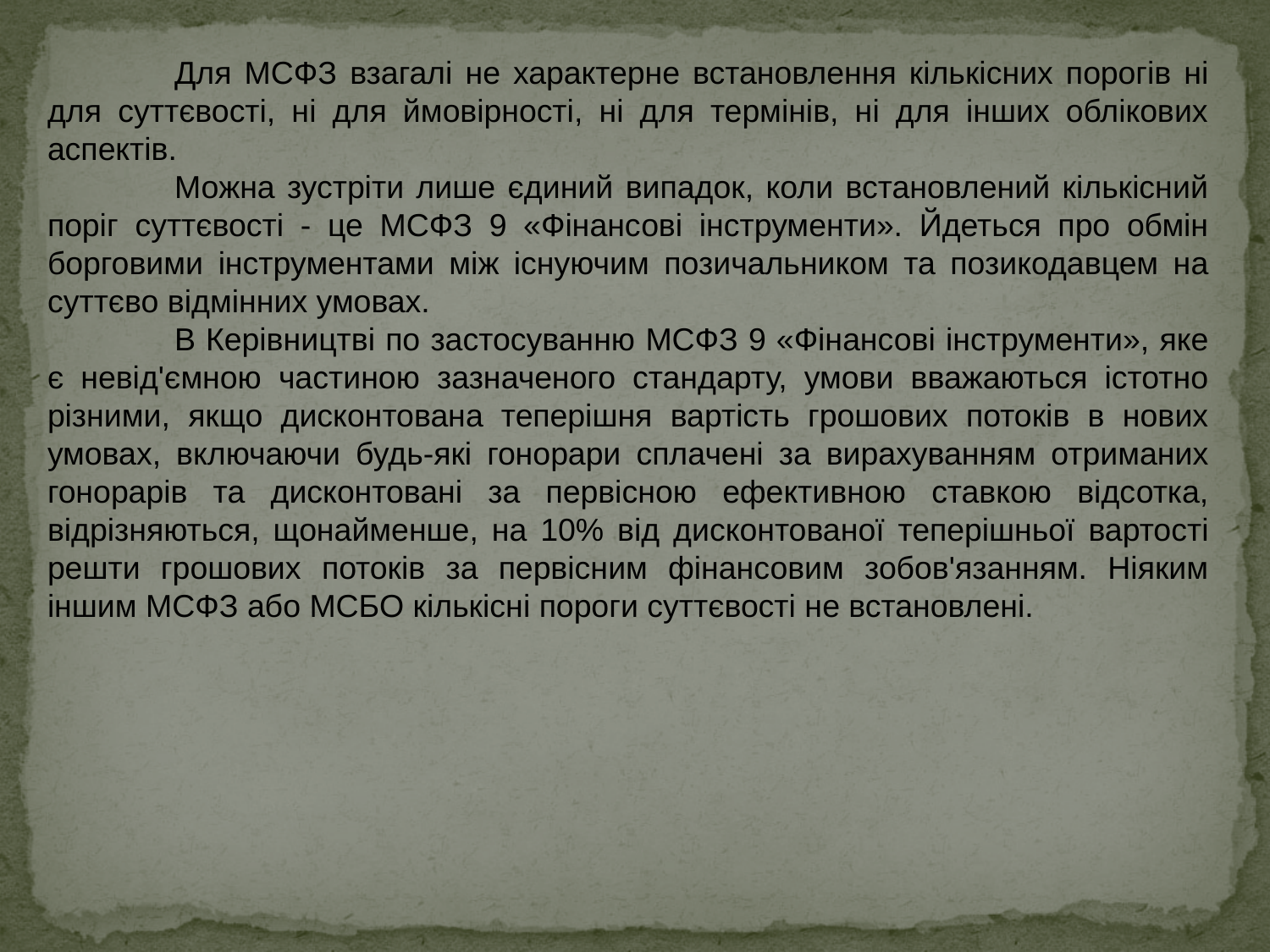

Для МСФЗ взагалі не характерне встановлення кількісних порогів ні для суттєвості, ні для ймовірності, ні для термінів, ні для інших облікових аспектів.
	Можна зустріти лише єдиний випадок, коли встановлений кількісний поріг суттєвості - це МСФЗ 9 «Фінансові інструменти». Йдеться про обмін борговими інструментами між існуючим позичальником та позикодавцем на суттєво відмінних умовах.
	В Керівництві по застосуванню МСФЗ 9 «Фінансові інструменти», яке є невід'ємною частиною зазначеного стандарту, умови вважаються істотно різними, якщо дисконтована теперішня вартість грошових потоків в нових умовах, включаючи будь-які гонорари сплачені за вирахуванням отриманих гонорарів та дисконтовані за первісною ефективною ставкою відсотка, відрізняються, щонайменше, на 10% від дисконтованої теперішньої вартості решти грошових потоків за первісним фінансовим зобов'язанням. Ніяким іншим МСФЗ або МСБО кількісні пороги суттєвості не встановлені.